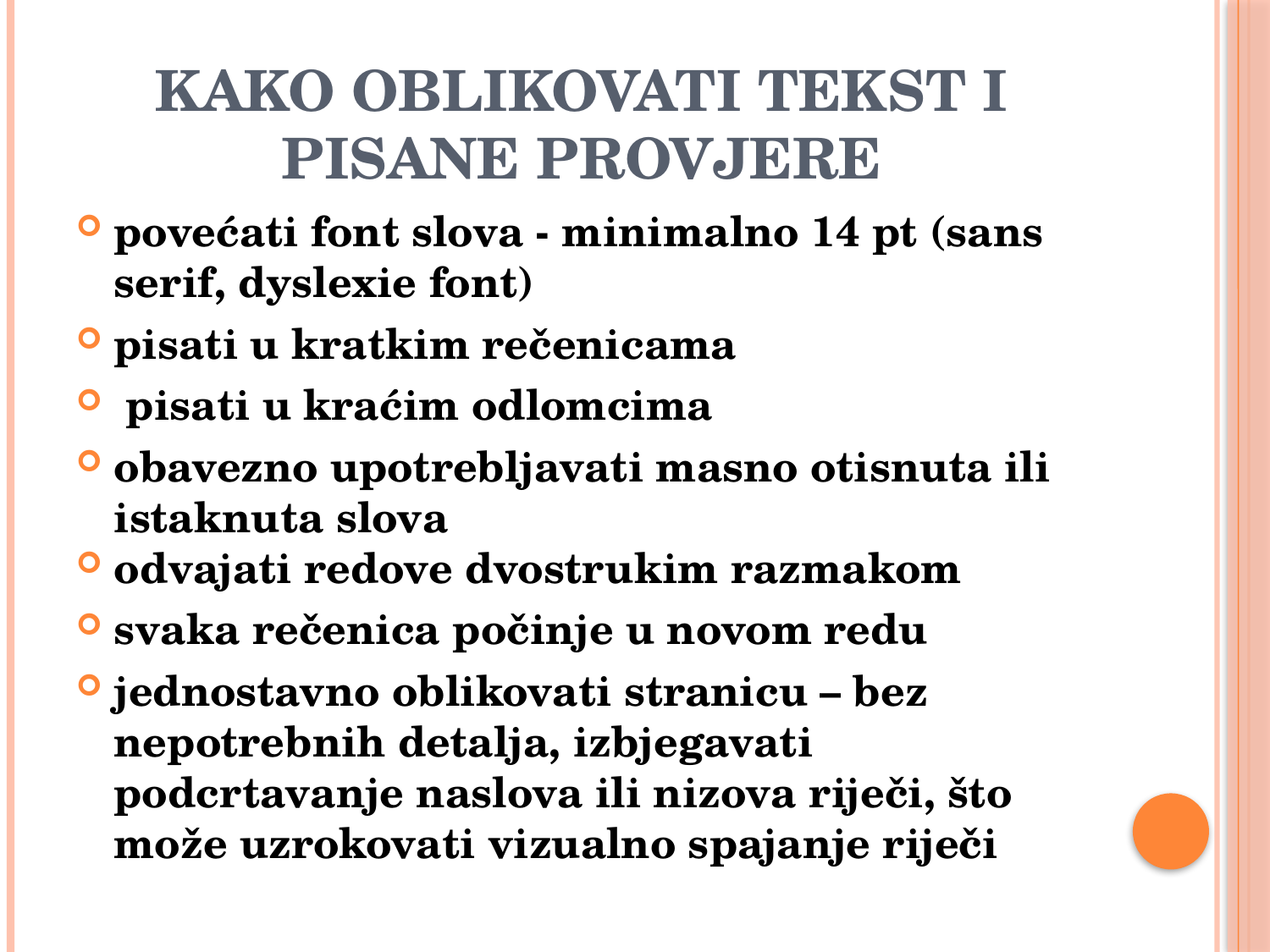

# Kako oblikovati tekst i pisane provjere
povećati font slova - minimalno 14 pt (sans serif, dyslexie font)
pisati u kratkim rečenicama
 pisati u kraćim odlomcima
obavezno upotrebljavati masno otisnuta ili istaknuta slova
odvajati redove dvostrukim razmakom
svaka rečenica počinje u novom redu
jednostavno oblikovati stranicu – bez nepotrebnih detalja, izbjegavati podcrtavanje naslova ili nizova riječi, što može uzrokovati vizualno spajanje riječi